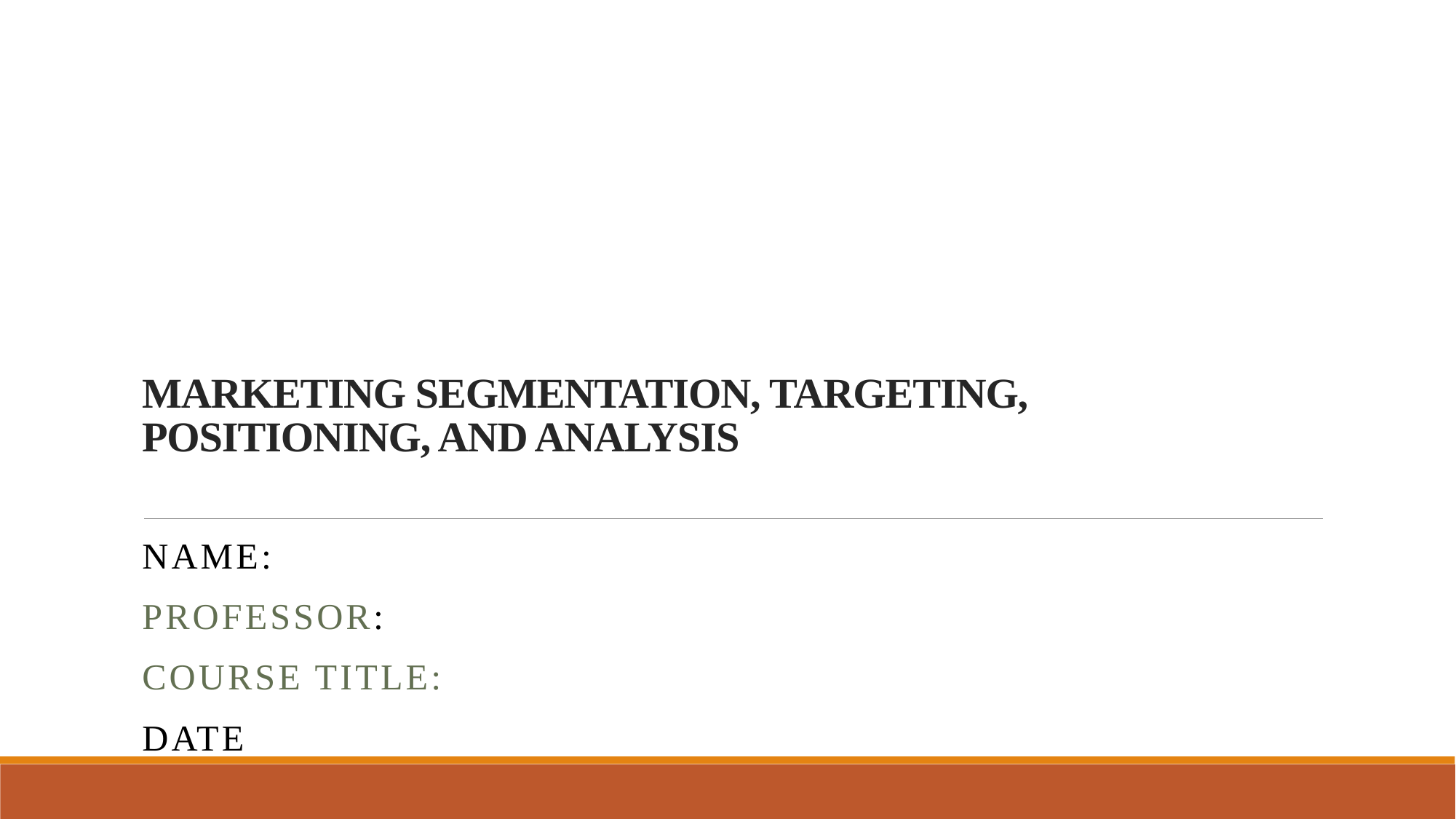

# MARKETING SEGMENTATION, TARGETING, POSITIONING, AND ANALYSIS
Name:
Professor:
Course Title:
Date